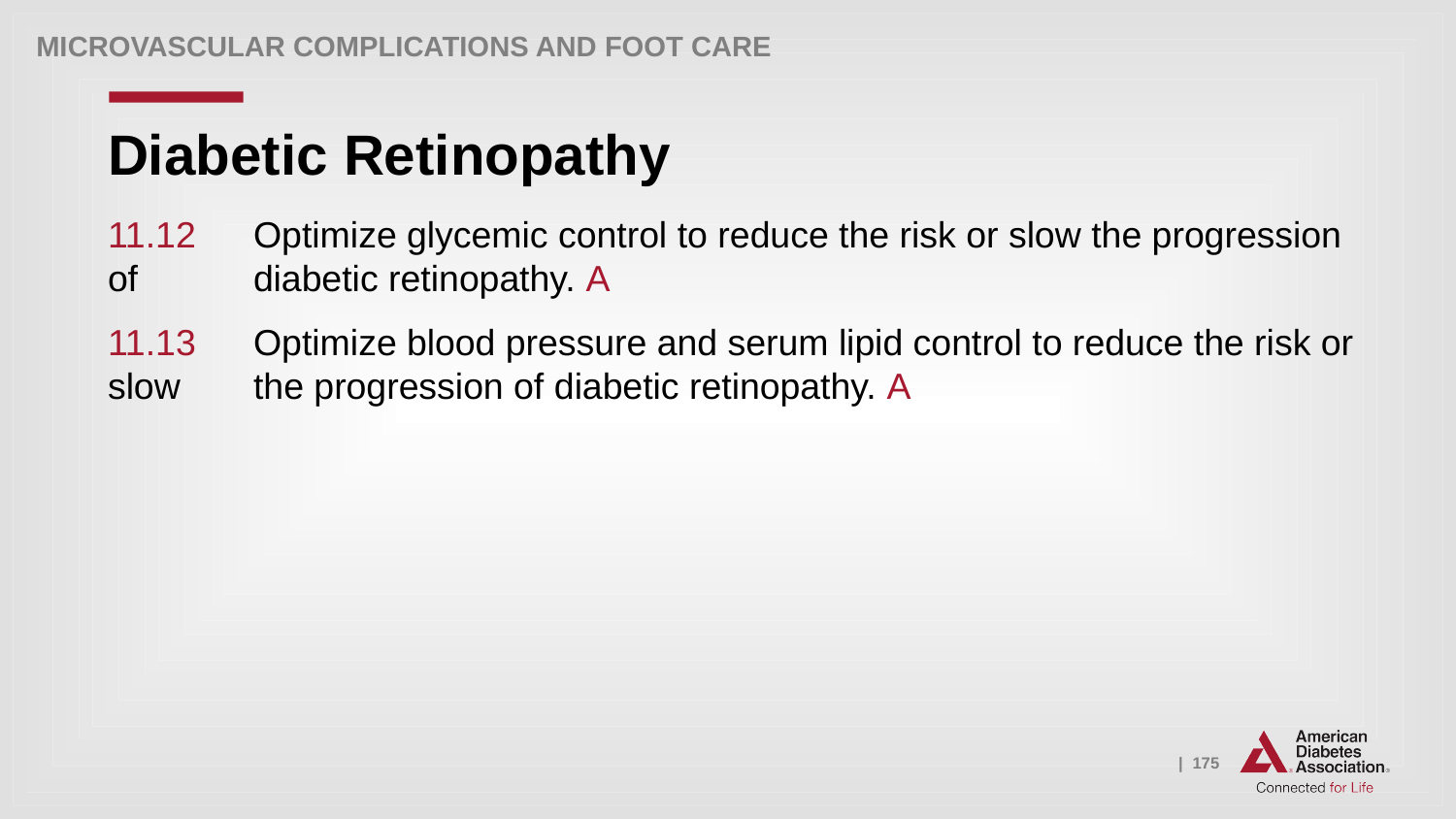

Microvascular Complications and Foot Care
# Diabetic Retinopathy
11.12 	Optimize glycemic control to reduce the risk or slow the progression of 	diabetic retinopathy. A
11.13 	Optimize blood pressure and serum lipid control to reduce the risk or slow 	the progression of diabetic retinopathy. A